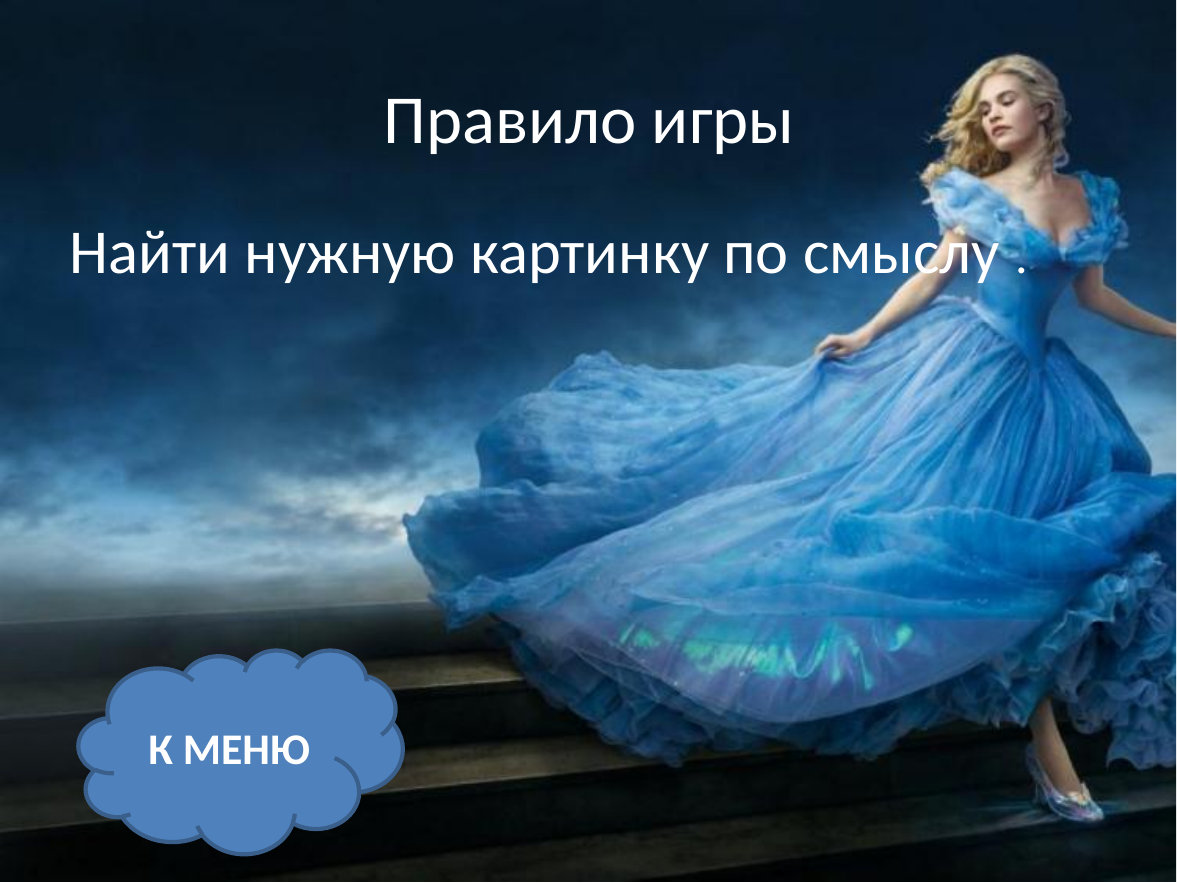

# Правило игры
Найти нужную картинку по смыслу .
К МЕНЮ